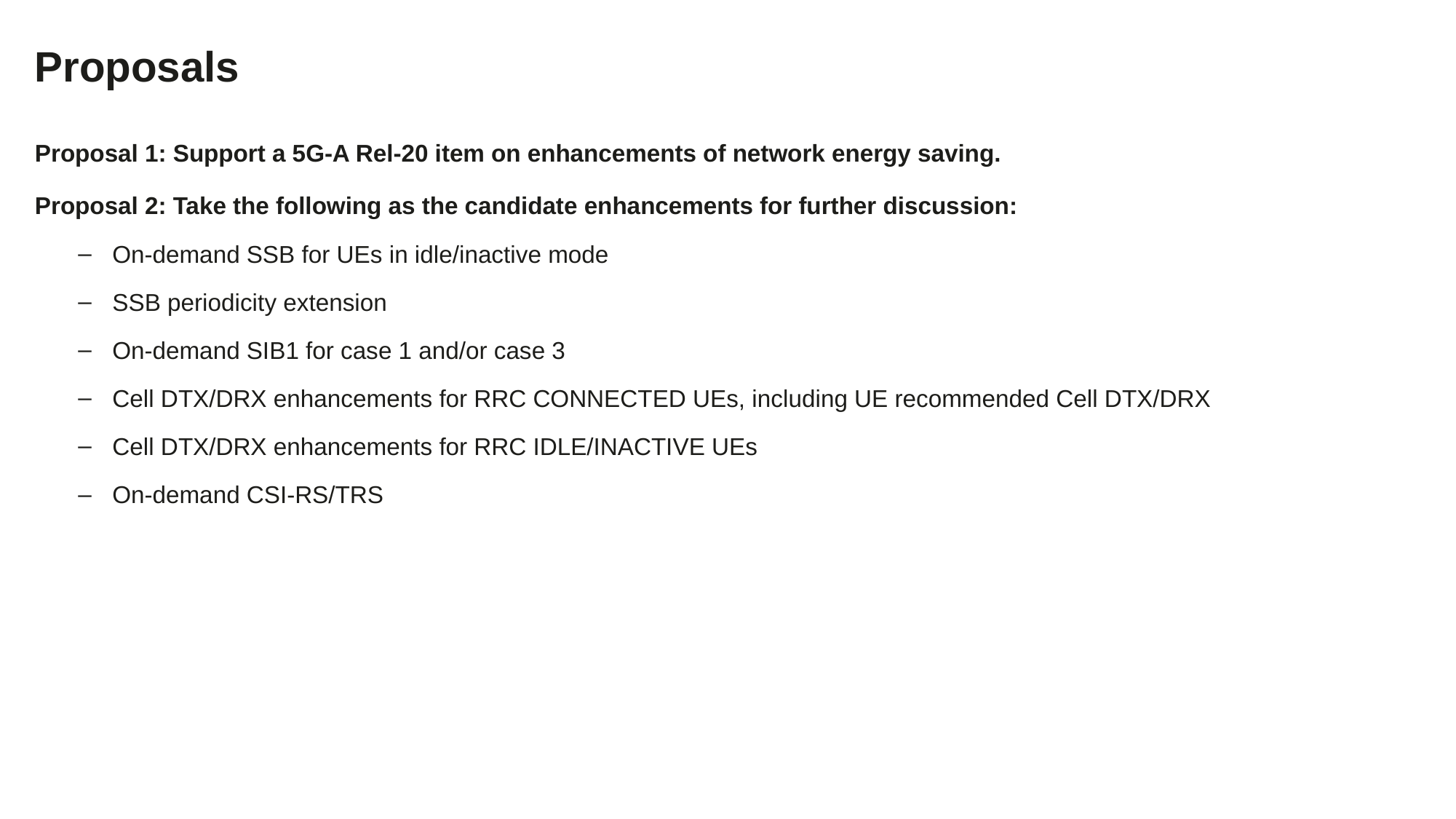

Proposals

Proposal 1: Support a 5G-A Rel-20 item on enhancements of network energy saving.
Proposal 2: Take the following as the candidate enhancements for further discussion:
On-demand SSB for UEs in idle/inactive mode
SSB periodicity extension
On-demand SIB1 for case 1 and/or case 3
Cell DTX/DRX enhancements for RRC CONNECTED UEs, including UE recommended Cell DTX/DRX
Cell DTX/DRX enhancements for RRC IDLE/INACTIVE UEs
On-demand CSI-RS/TRS